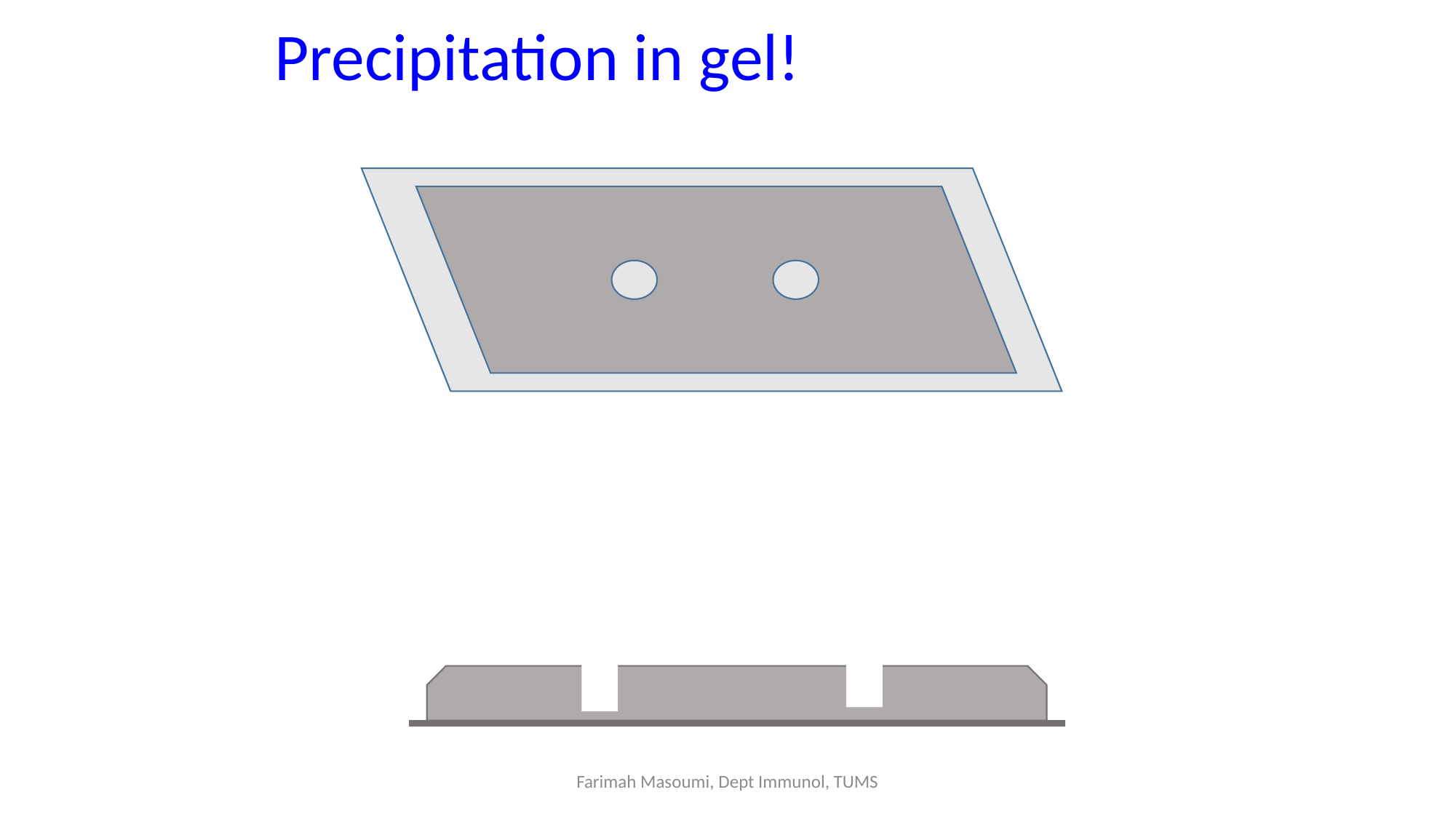

# Precipitation in gel!

Farimah Masoumi, Dept Immunol, TUMS